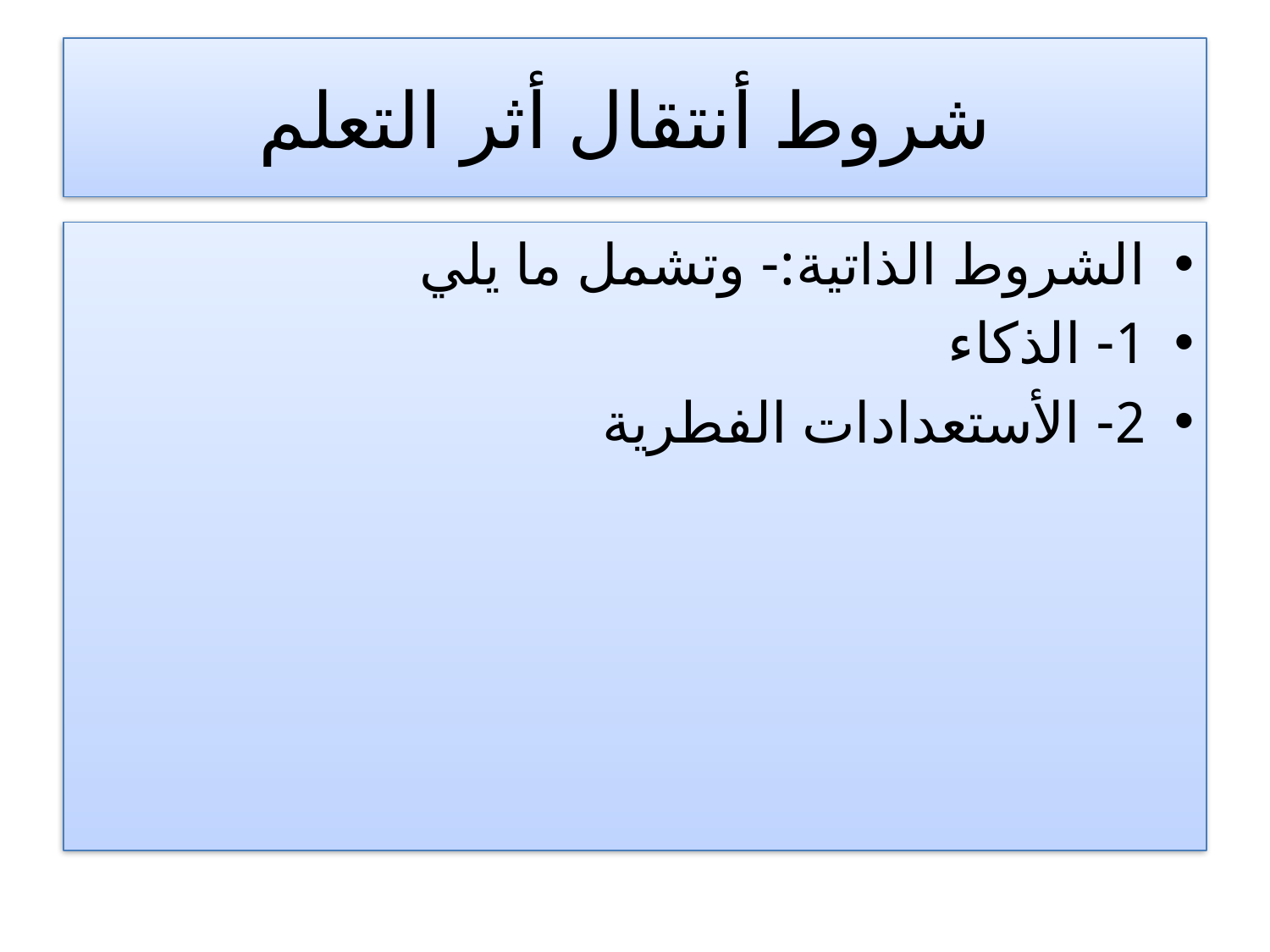

# شروط أنتقال أثر التعلم
الشروط الذاتية:- وتشمل ما يلي
1- الذكاء
2- الأستعدادات الفطرية